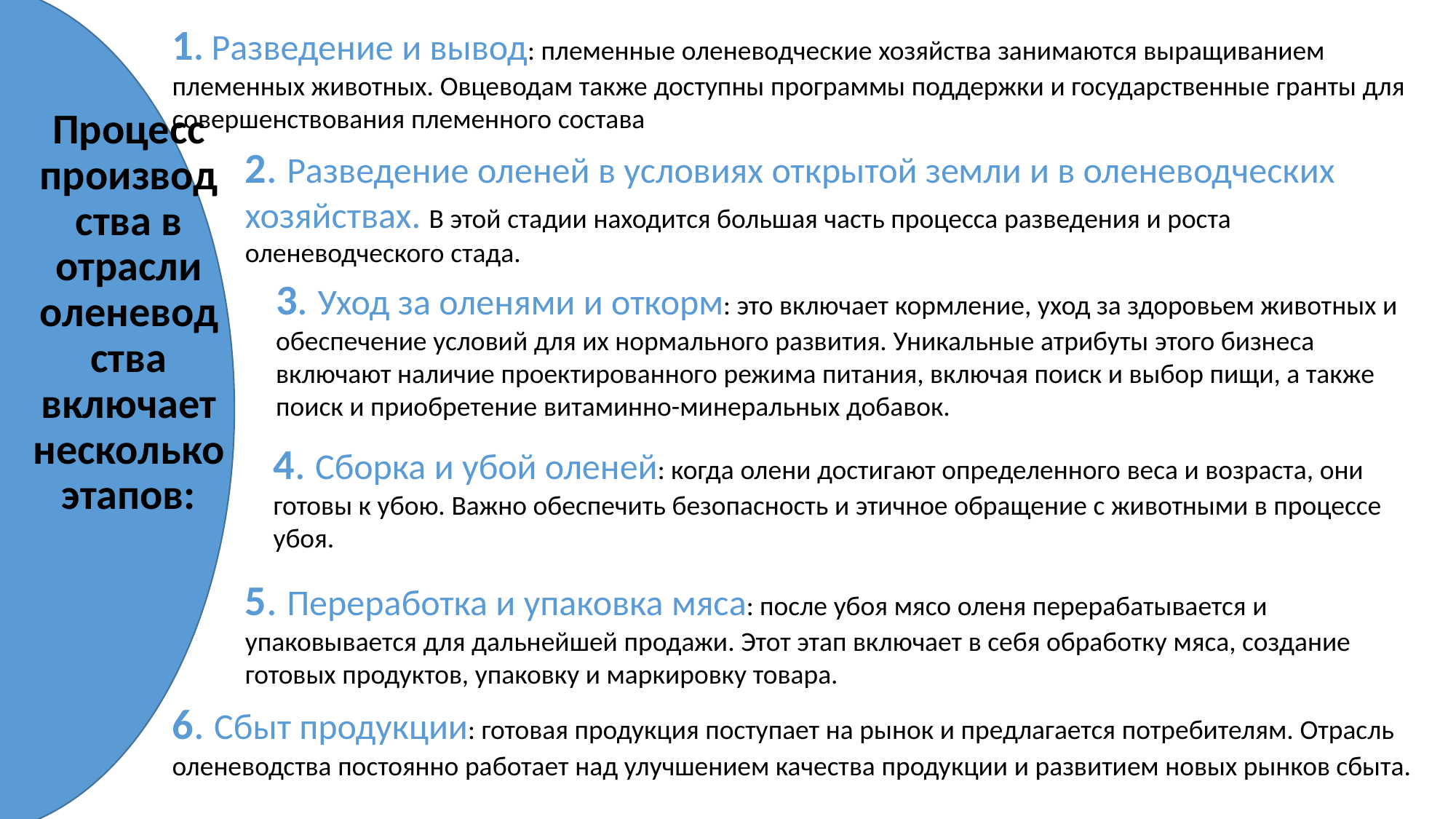

1. Разведение и вывод: племенные оленеводческие хозяйства занимаются выращиванием племенных животных. Овцеводам также доступны программы поддержки и государственные гранты для совершенствования племенного состава
Процесс производства в отрасли оленеводства включает несколько этапов:
2. Разведение оленей в условиях открытой земли и в оленеводческих хозяйствах. В этой стадии находится большая часть процесса разведения и роста оленеводческого стада.
3. Уход за оленями и откорм: это включает кормление, уход за здоровьем животных и обеспечение условий для их нормального развития. Уникальные атрибуты этого бизнеса включают наличие проектированного режима питания, включая поиск и выбор пищи, а также поиск и приобретение витаминно-минеральных добавок.
4. Сборка и убой оленей: когда олени достигают определенного веса и возраста, они готовы к убою. Важно обеспечить безопасность и этичное обращение с животными в процессе убоя.
5. Переработка и упаковка мяса: после убоя мясо оленя перерабатывается и упаковывается для дальнейшей продажи. Этот этап включает в себя обработку мяса, создание готовых продуктов, упаковку и маркировку товара.
6. Сбыт продукции: готовая продукция поступает на рынок и предлагается потребителям. Отрасль оленеводства постоянно работает над улучшением качества продукции и развитием новых рынков сбыта.